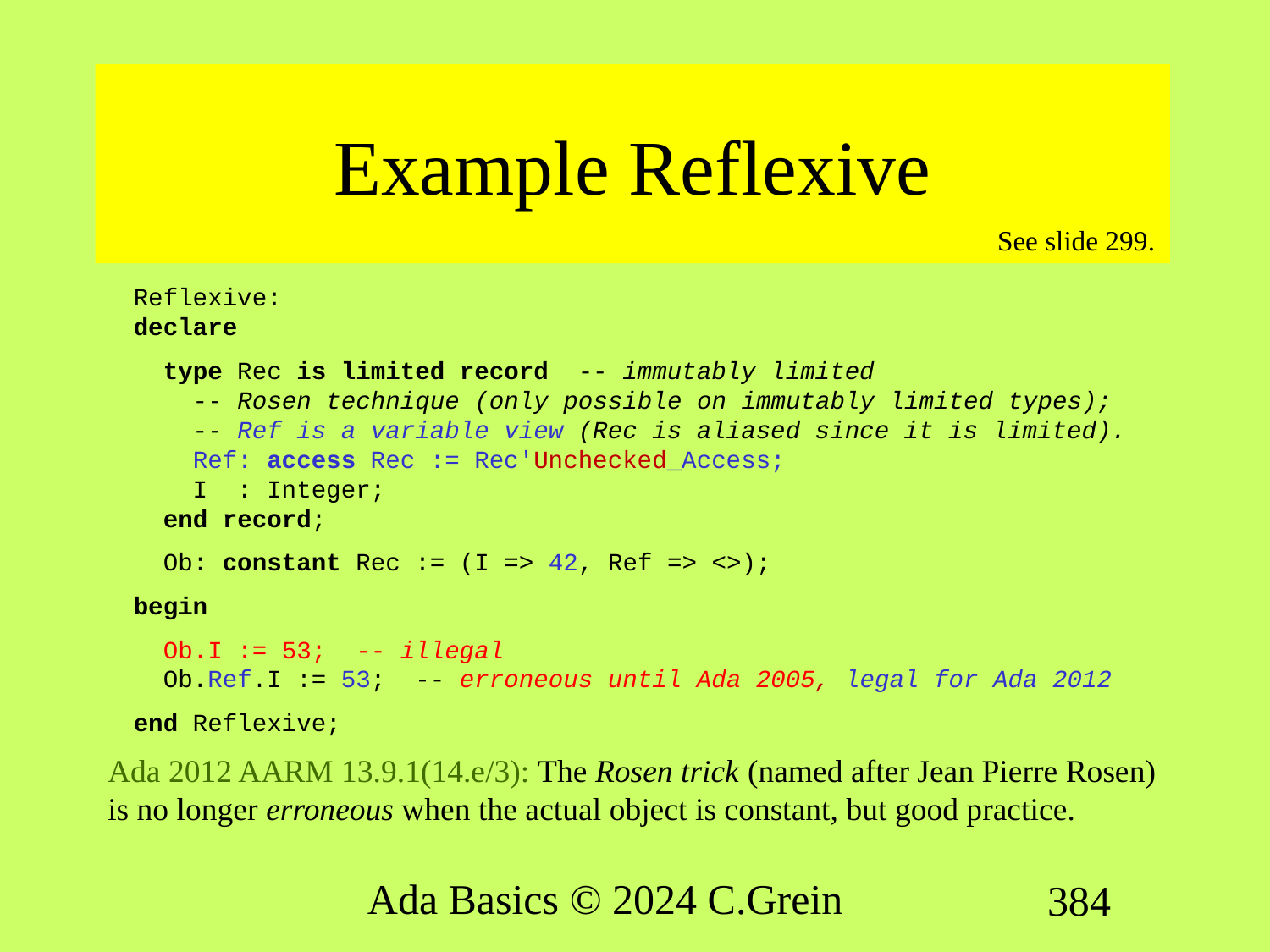

# Example Reflexive
See slide 299.
Reflexive:
declare
  type Rec is limited record  -- immutably limited
    -- Rosen technique (only possible on immutably limited types);
    -- Ref is a variable view (Rec is aliased since it is limited).
    Ref: access Rec := Rec'Unchecked_Access;
    I  : Integer;
  end record;
  Ob: constant Rec := (I => 42, Ref => <>);
begin
  Ob.I := 53;  -- illegal
  Ob.Ref.I := 53;  -- erroneous until Ada 2005, legal for Ada 2012
end Reflexive;
Ada 2012 AARM 13.9.1(14.e/3): The Rosen trick (named after Jean Pierre Rosen) is no longer erroneous when the actual object is constant, but good practice.
Ada Basics © 2024 C.Grein
384